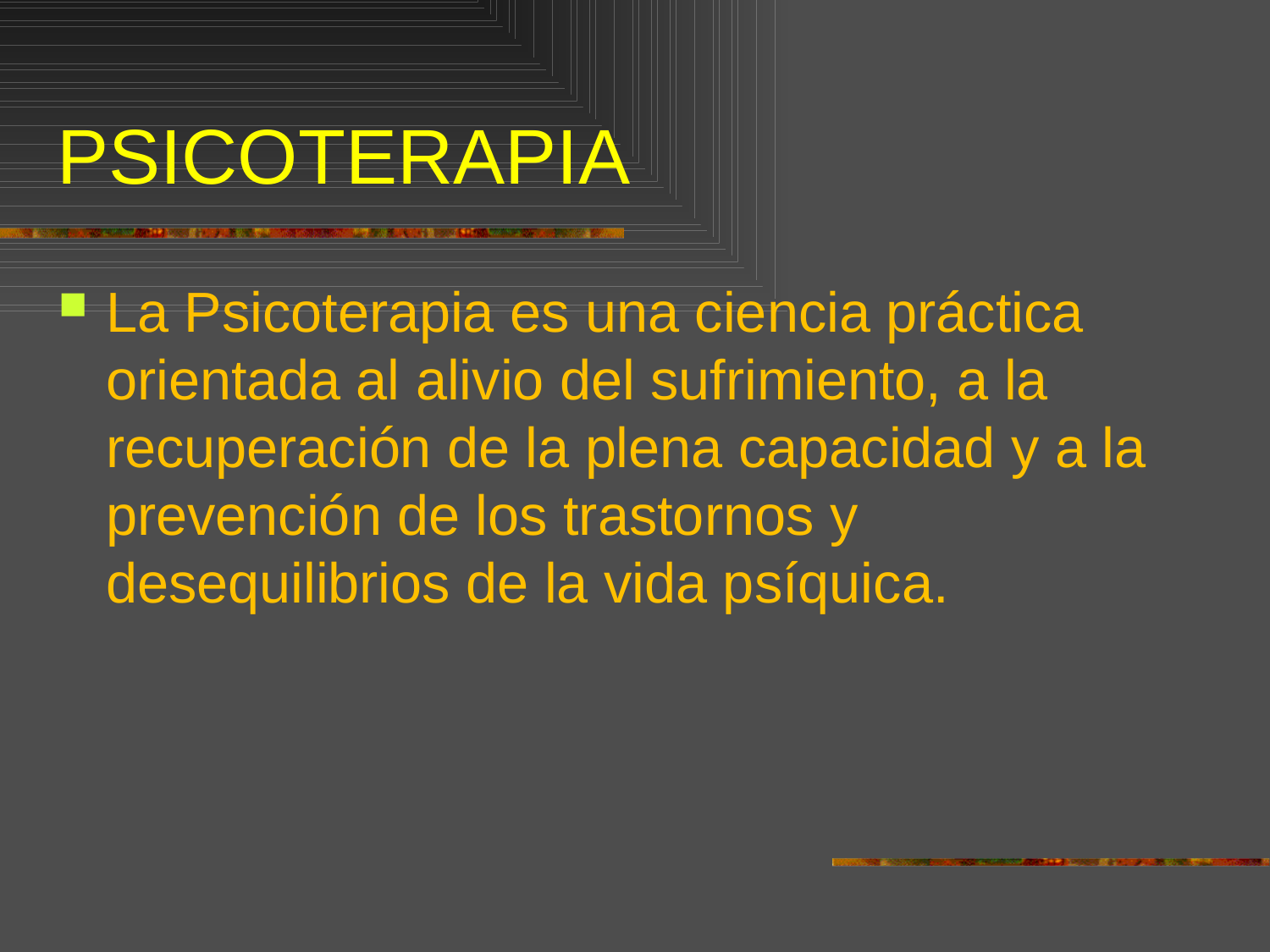

# PSICOTERAPIA
La Psicoterapia es una ciencia práctica orientada al alivio del sufrimiento, a la recuperación de la plena capacidad y a la prevención de los trastornos y desequilibrios de la vida psíquica.